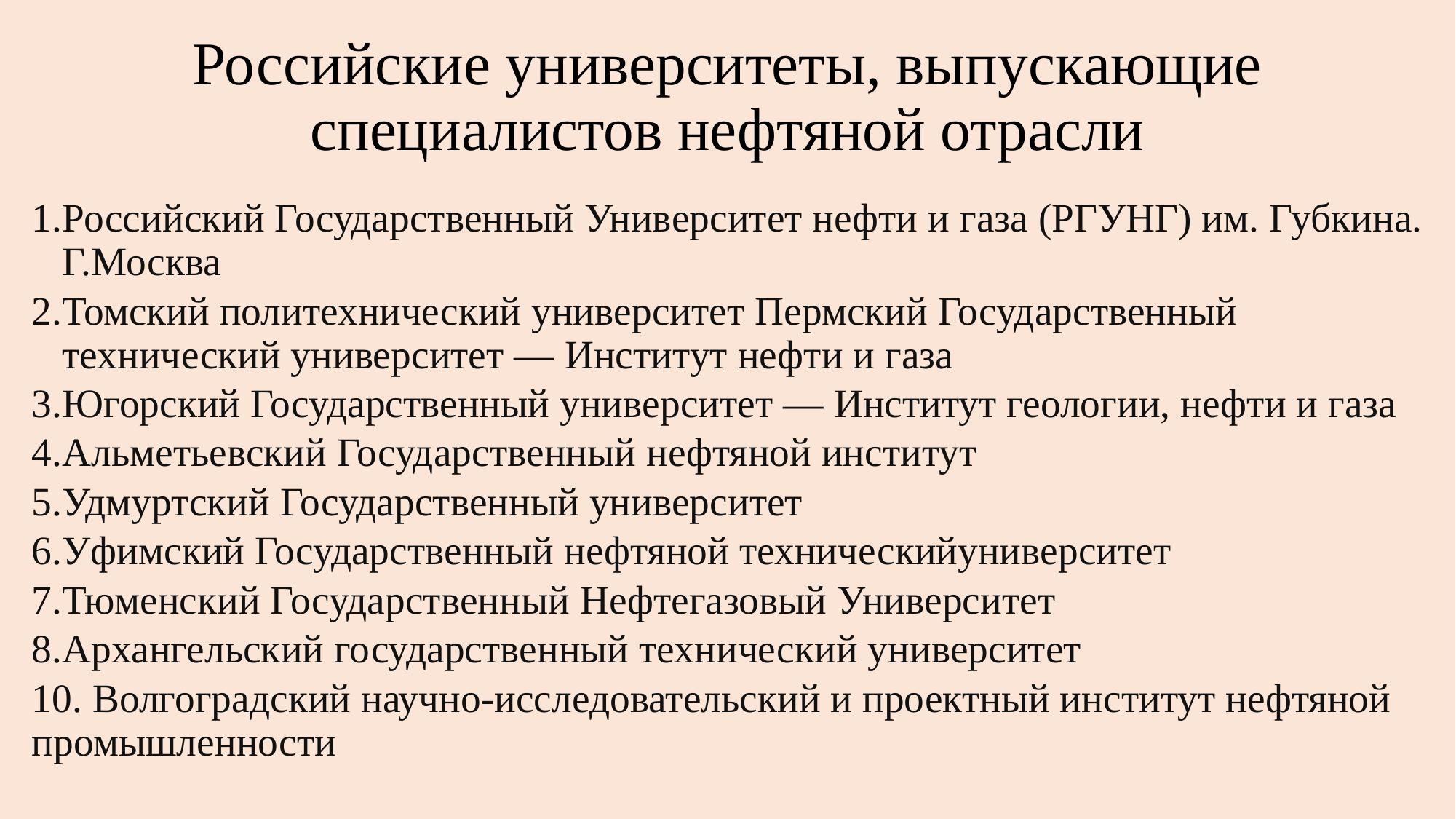

# Российские университеты, выпускающие специалистов нефтяной отрасли
Российский Государственный Университет нефти и газа (РГУНГ) им. Губкина. Г.Москва
Томский политехнический университет Пермский Государственный технический университет — Институт нефти и газа
Югорский Государственный университет — Институт геологии, нефти и газа
Альметьевский Государственный нефтяной институт
Удмуртский Государственный университет
Уфимский Государственный нефтяной техническийуниверситет
Тюменский Государственный Нефтегазовый Университет
Архангельский государственный технический университет
10. Волгоградский научно-исследовательский и проектный институт нефтяной промышленности